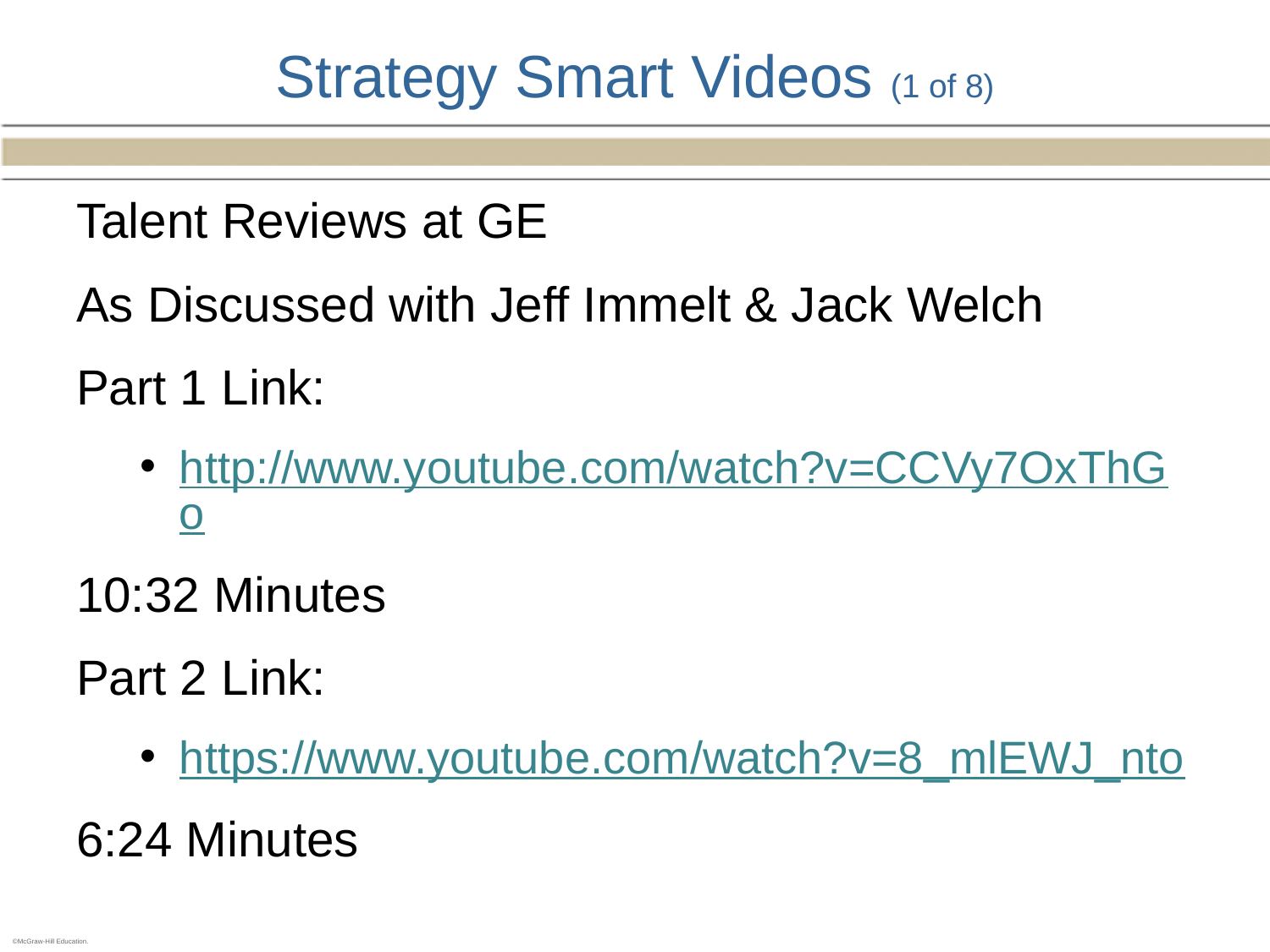

# Strategy Smart Videos (1 of 8)
Talent Reviews at GE
As Discussed with Jeff Immelt & Jack Welch
Part 1 Link:
http://www.youtube.com/watch?v=CCVy7OxThGo
10:32 Minutes
Part 2 Link:
https://www.youtube.com/watch?v=8_mlEWJ_nto
6:24 Minutes